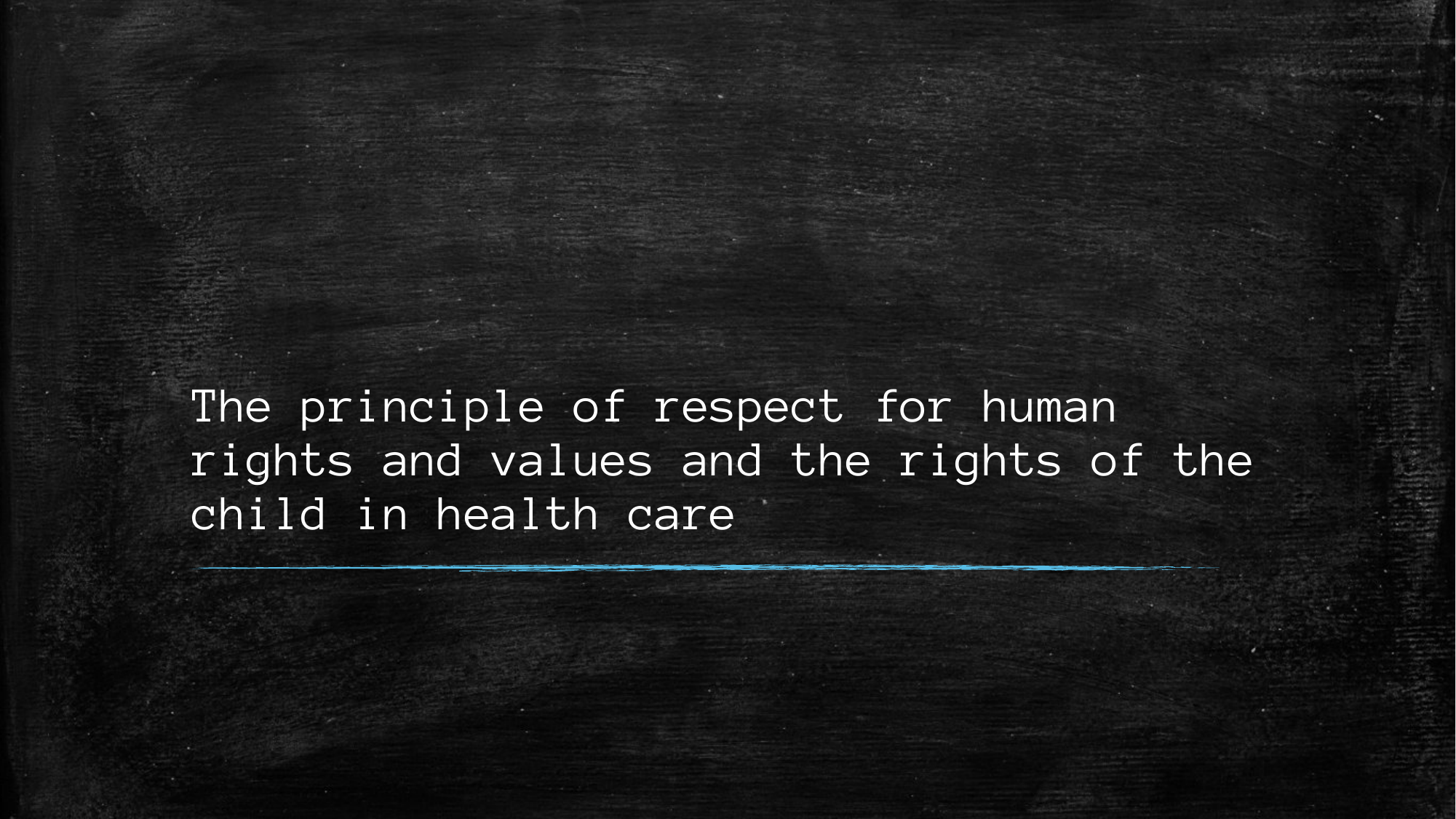

# The principle of respect for human rights and values and the rights of the child in health care